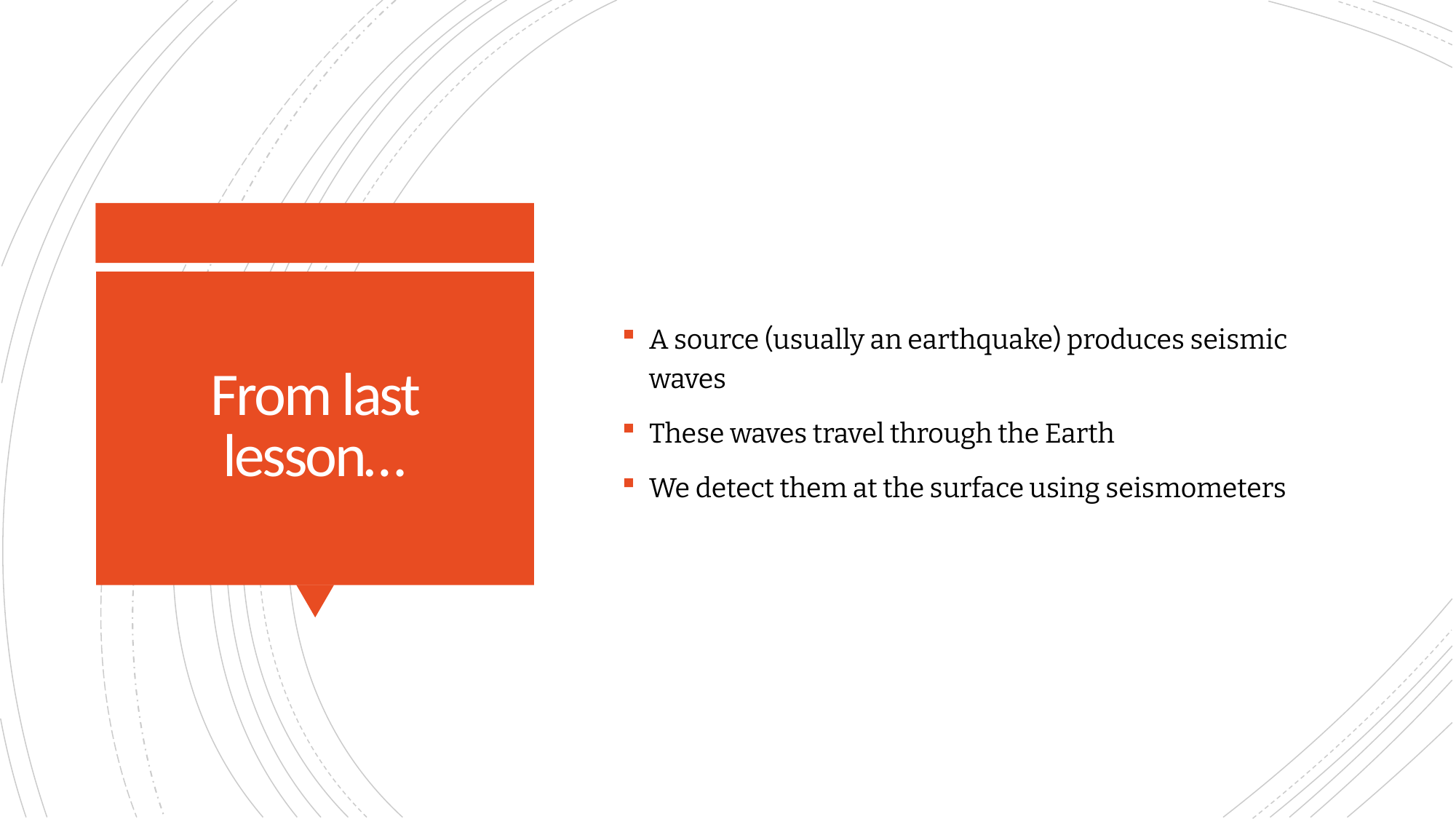

A source (usually an earthquake) produces seismic waves
These waves travel through the Earth
We detect them at the surface using seismometers
# From last lesson…